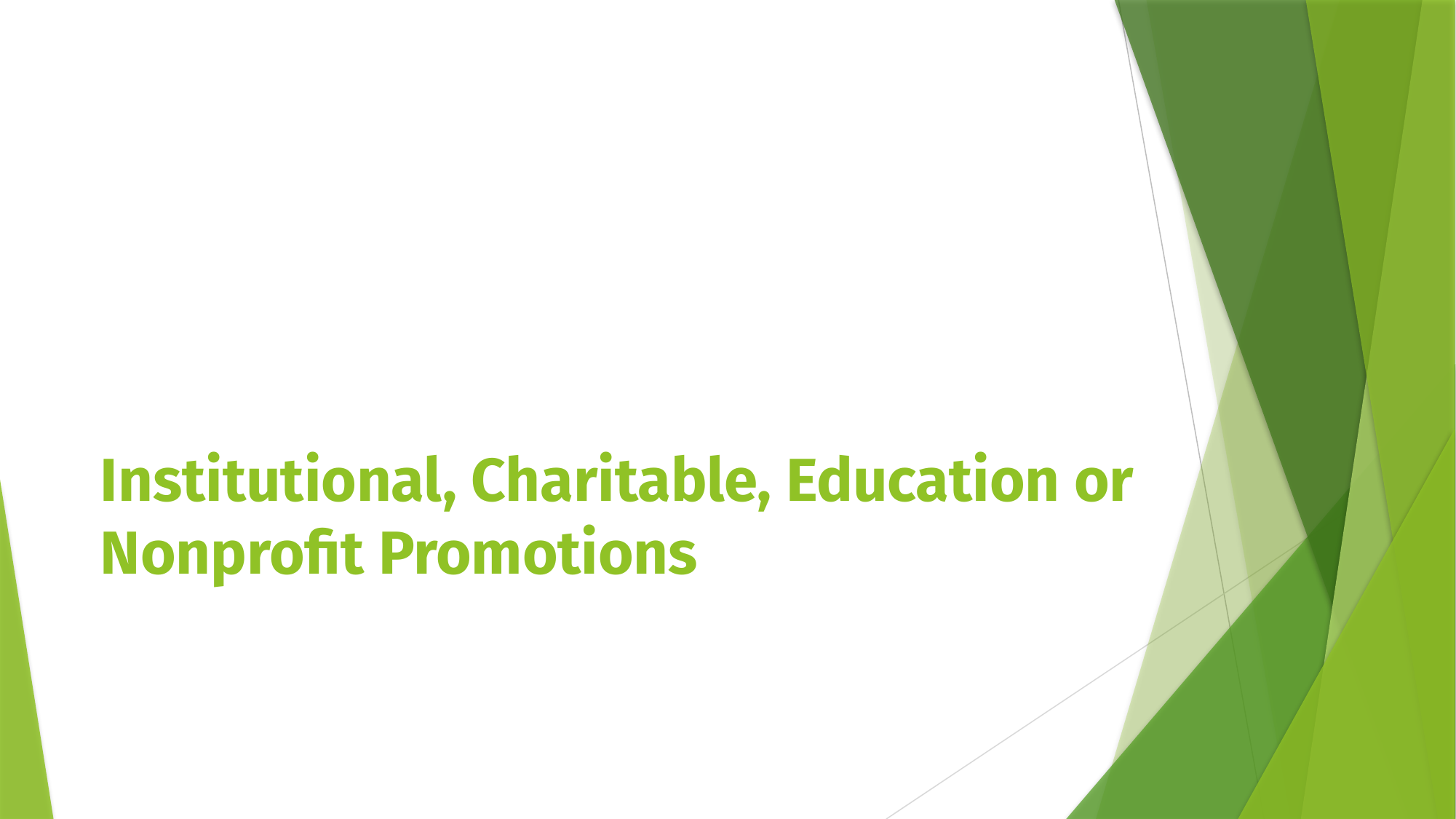

# Institutional, Charitable, Education or Nonprofit Promotions